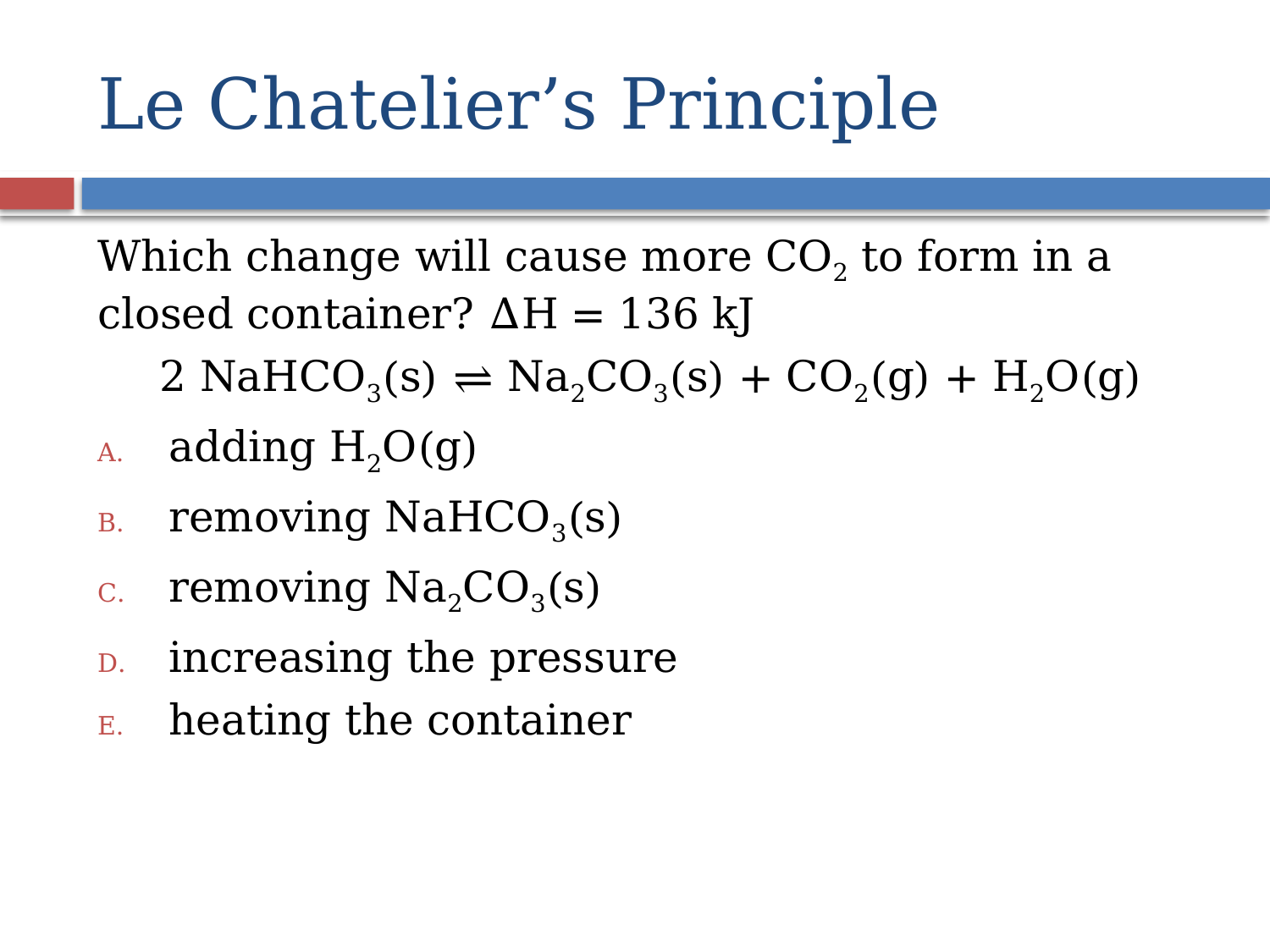

# Le Chatelier’s Principle
Which change will cause more CO2 to form in a closed container? ∆H = 136 kJ
2 NaHCO3(s) ⇌ Na2CO3(s) + CO2(g) + H2O(g)
adding H2O(g)
removing NaHCO3(s)
removing Na2CO3(s)
increasing the pressure
heating the container